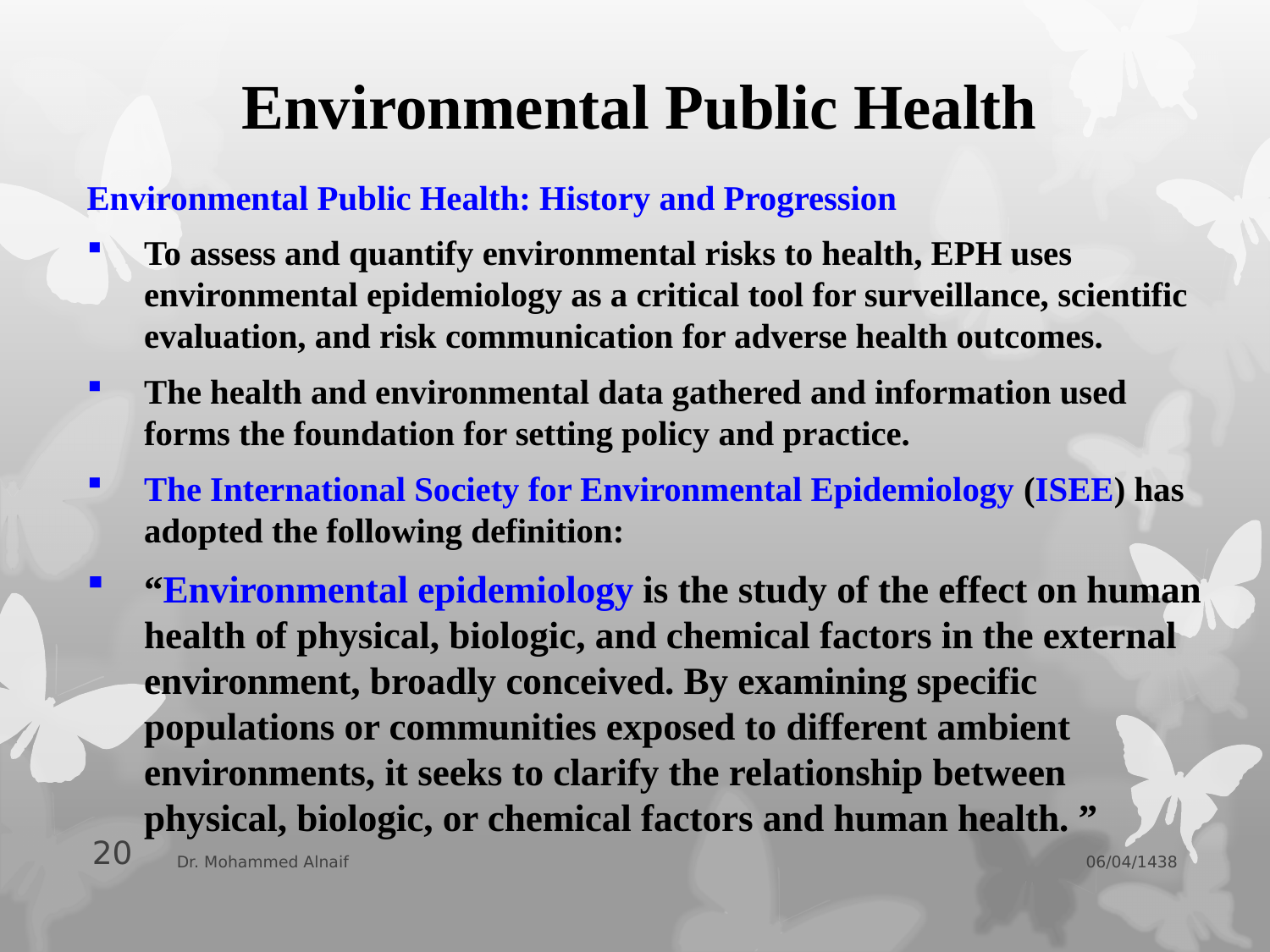

# Environmental Public Health
Environmental Public Health: History and Progression
To assess and quantify environmental risks to health, EPH uses environmental epidemiology as a critical tool for surveillance, scientific evaluation, and risk communication for adverse health outcomes.
The health and environmental data gathered and information used forms the foundation for setting policy and practice.
The International Society for Environmental Epidemiology (ISEE) has adopted the following definition:
“Environmental epidemiology is the study of the effect on human health of physical, biologic, and chemical factors in the external environment, broadly conceived. By examining specific populations or communities exposed to different ambient environments, it seeks to clarify the relationship between physical, biologic, or chemical factors and human health. ”

20
Dr. Mohammed Alnaif
06/04/1438